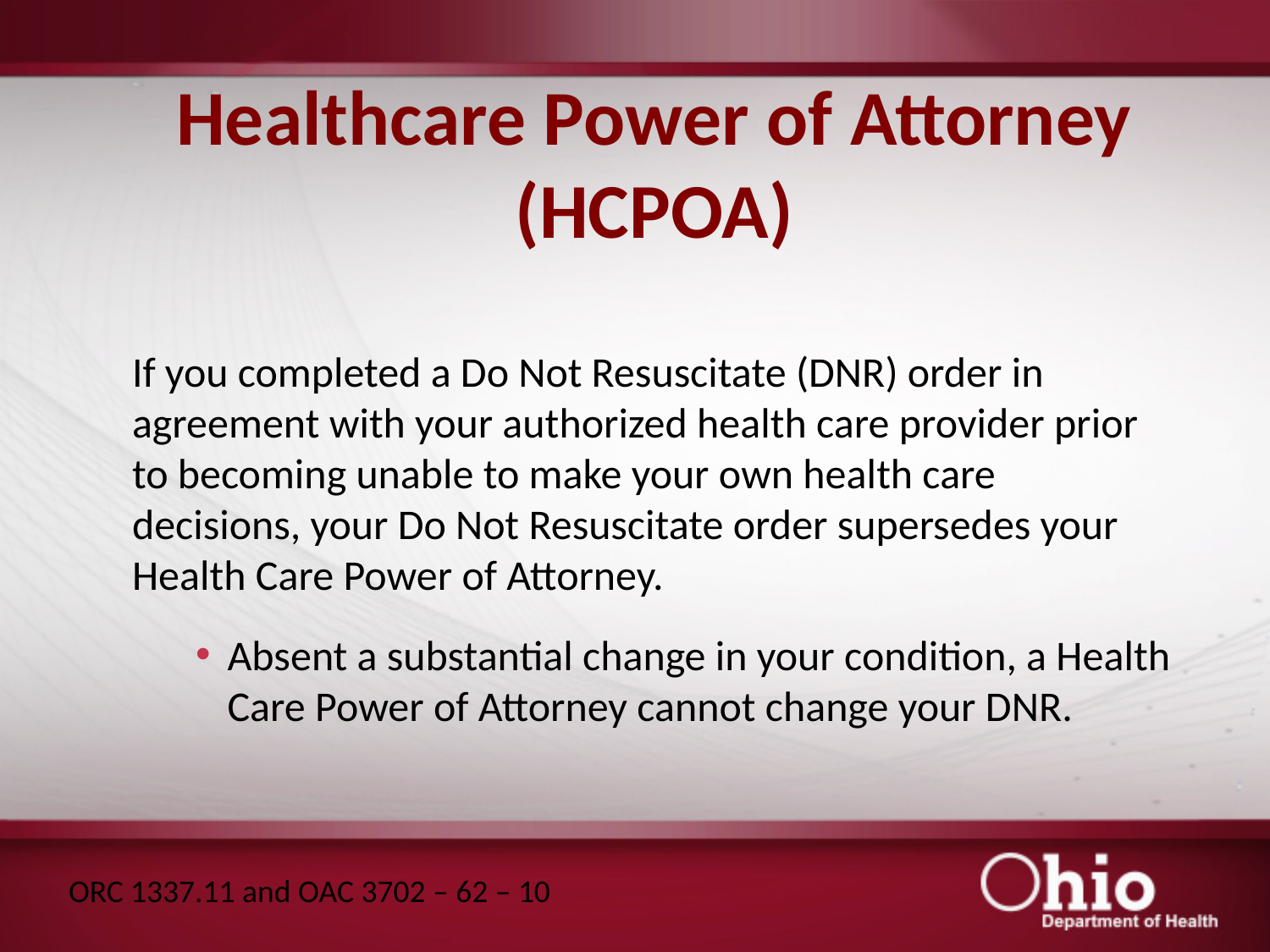

# Healthcare Power of Attorney (HCPOA)

If you completed a Do Not Resuscitate (DNR) order in agreement with your authorized health care provider prior to becoming unable to make your own health care decisions, your Do Not Resuscitate order supersedes your Health Care Power of Attorney.
Absent a substantial change in your condition, a Health Care Power of Attorney cannot change your DNR.

ORC 1337.11 and OAC 3702 – 62 – 10